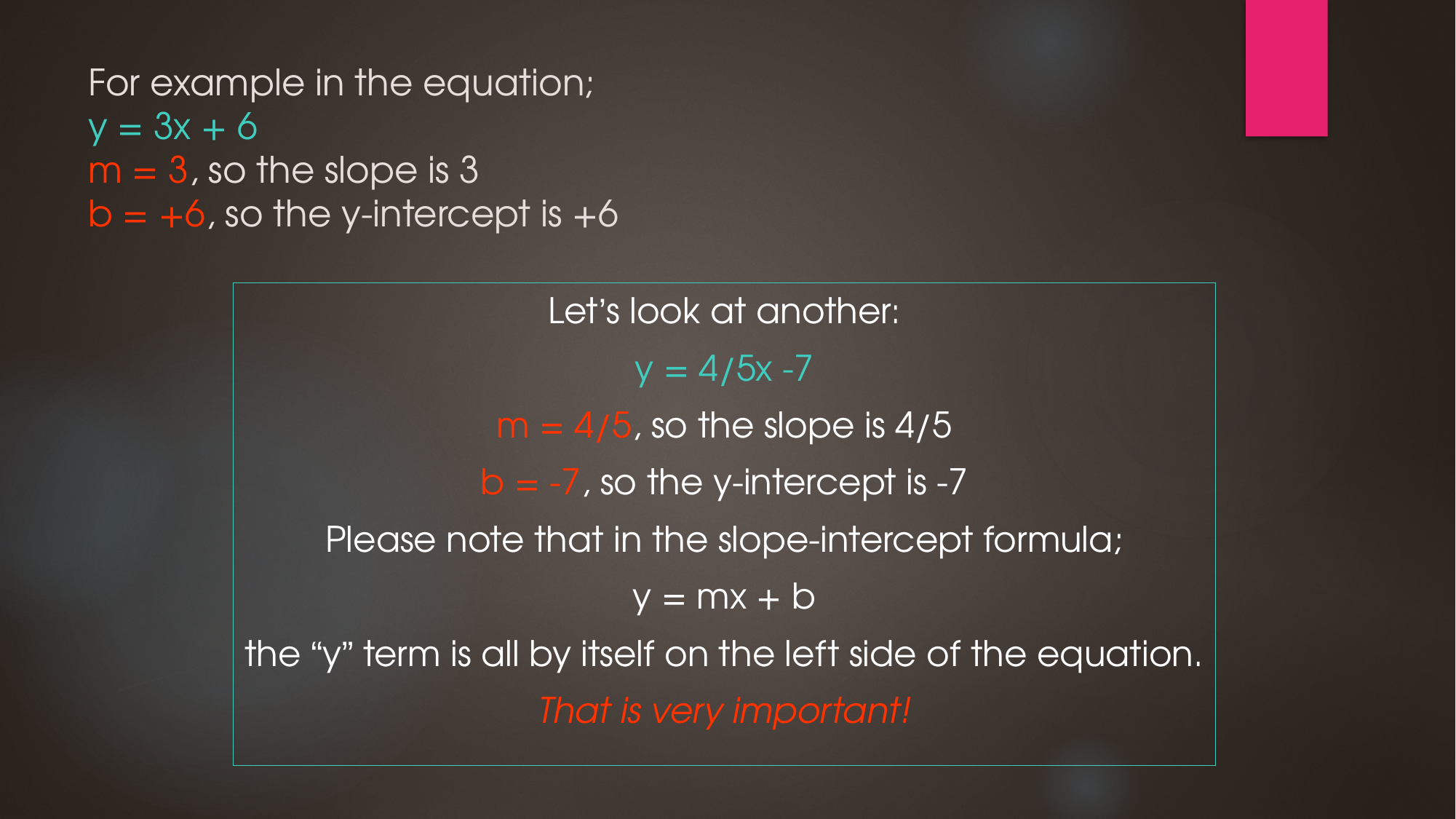

# For example in the equation; y = 3x + 6 m = 3, so the slope is 3 b = +6, so the y-intercept is +6
Let’s look at another:
y = 4/5x -7
m = 4/5, so the slope is 4/5
b = -7, so the y-intercept is -7
Please note that in the slope-intercept formula;
y = mx + b
the “y” term is all by itself on the left side of the equation.
That is very important!